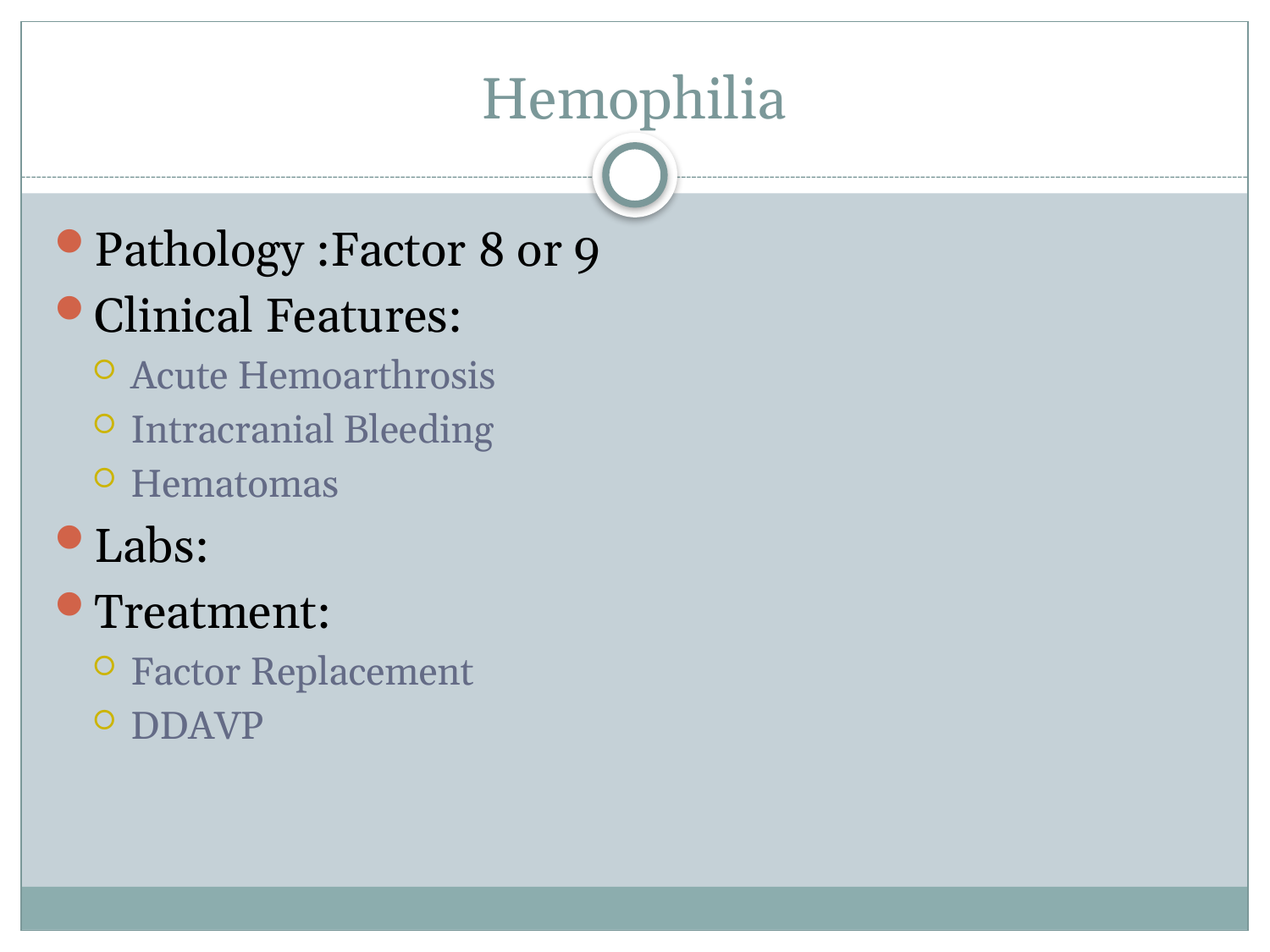

# Hemophilia
Pathology :Factor 8 or 9
Clinical Features:
Acute Hemoarthrosis
Intracranial Bleeding
Hematomas
Labs:
Treatment:
Factor Replacement
DDAVP